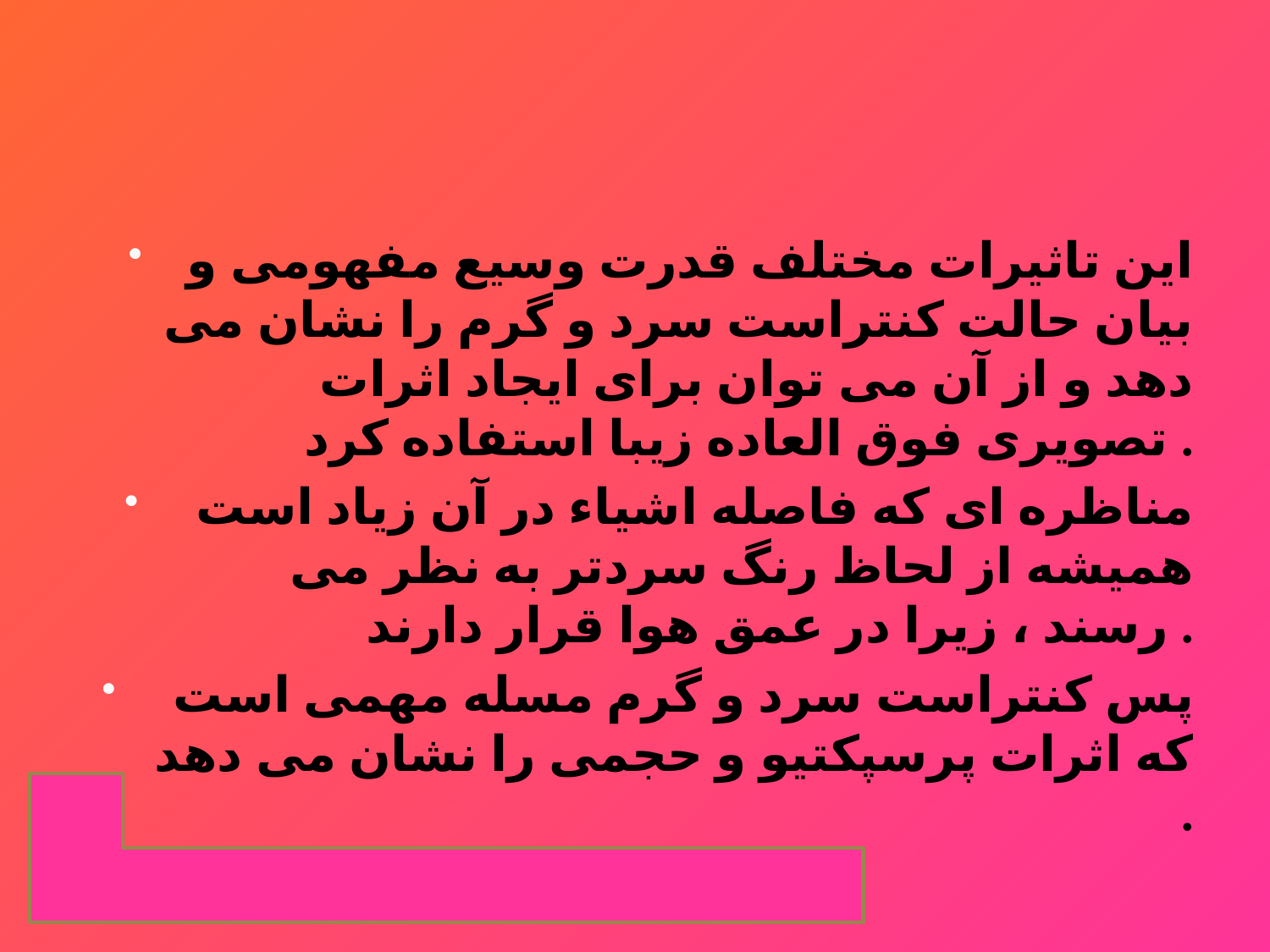

#
این تاثیرات مختلف قدرت وسیع مفهومی و بیان حالت کنتراست سرد و گرم را نشان می دهد و از آن می توان برای ایجاد اثرات تصویری فوق العاده زیبا استفاده کرد .
 مناظره ای که فاصله اشیاء در آن زیاد است همیشه از لحاظ رنگ سردتر به نظر می رسند ، زیرا در عمق هوا قرار دارند .
 پس کنتراست سرد و گرم مسله مهمی است که اثرات پرسپکتیو و حجمی را نشان می دهد .